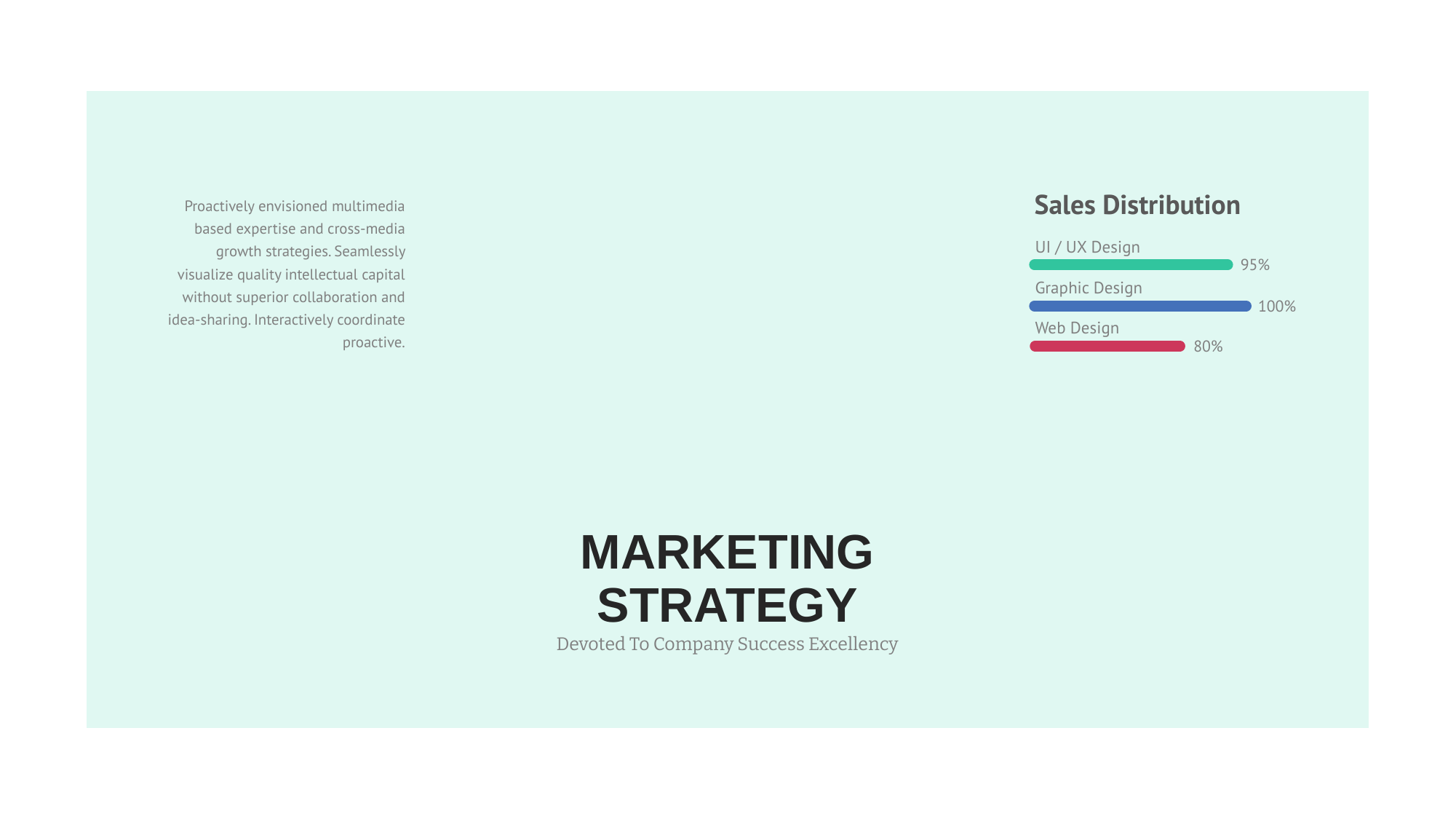

Sales Distribution
UI / UX Design
95%
Graphic Design
100%
Web Design
80%
Proactively envisioned multimedia based expertise and cross-media growth strategies. Seamlessly visualize quality intellectual capital without superior collaboration and idea-sharing. Interactively coordinate proactive.
MARKETING
STRATEGY
Devoted To Company Success Excellency